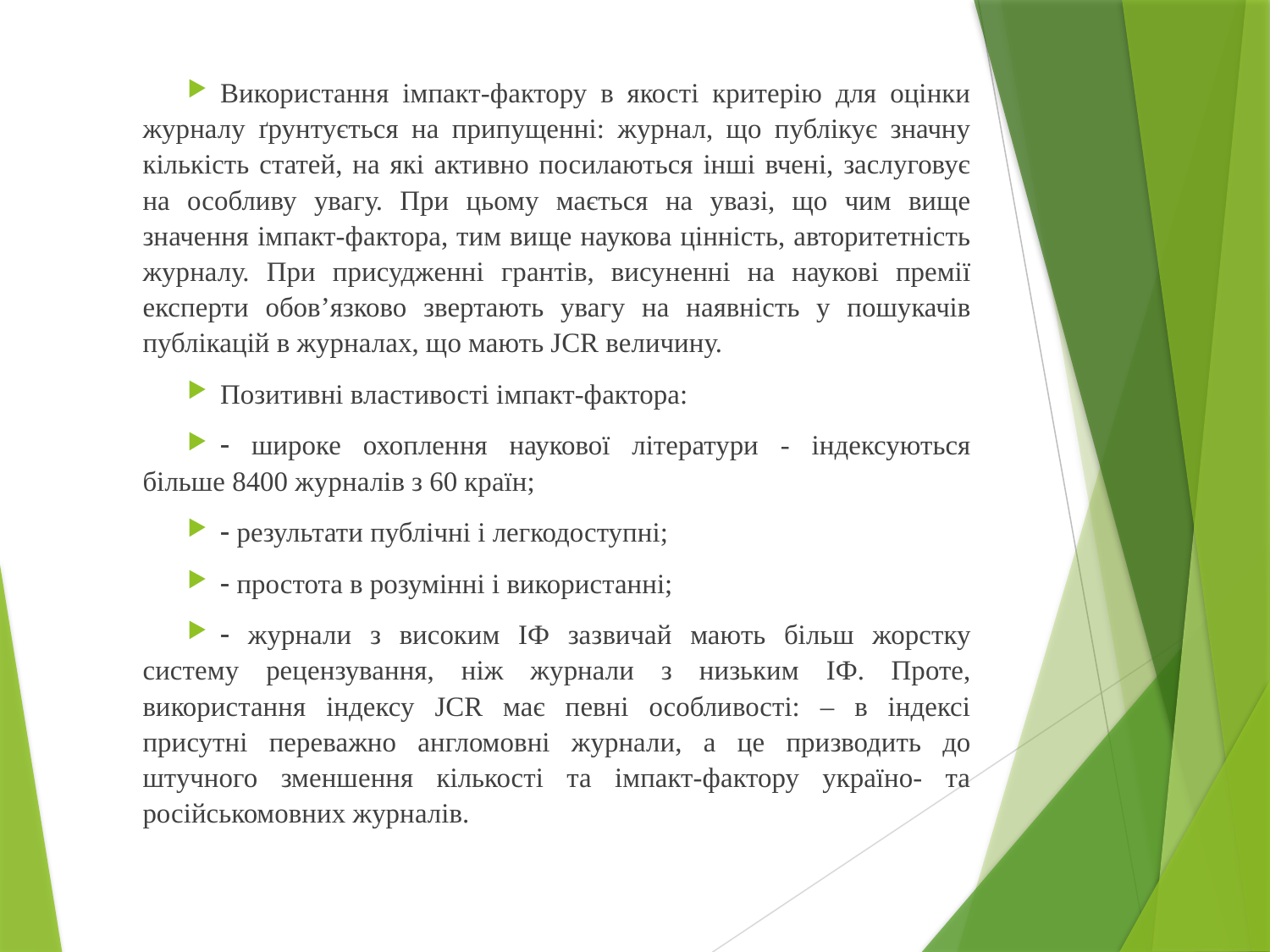

Використання імпакт-фактору в якості критерію для оцінки журналу ґрунтується на припущенні: журнал, що публікує значну кількість статей, на які активно посилаються інші вчені, заслуговує на особливу увагу. При цьому мається на увазі, що чим вище значення імпакт-фактора, тим вище наукова цінність, авторитетність журналу. При присудженні грантів, висуненні на наукові премії експерти обов’язково звертають увагу на наявність у пошукачів публікацій в журналах, що мають JCR величину.
Позитивні властивості імпакт-фактора:
− широке охоплення наукової літератури - індексуються більше 8400 журналів з 60 країн;
− результати публічні і легкодоступні;
− простота в розумінні і використанні;
− журнали з високим ІФ зазвичай мають більш жорстку систему рецензування, ніж журнали з низьким ІФ. Проте, використання індексу JCR має певні особливості: – в індексі присутні переважно англомовні журнали, а це призводить до штучного зменшення кількості та імпакт-фактору україно- та російськомовних журналів.